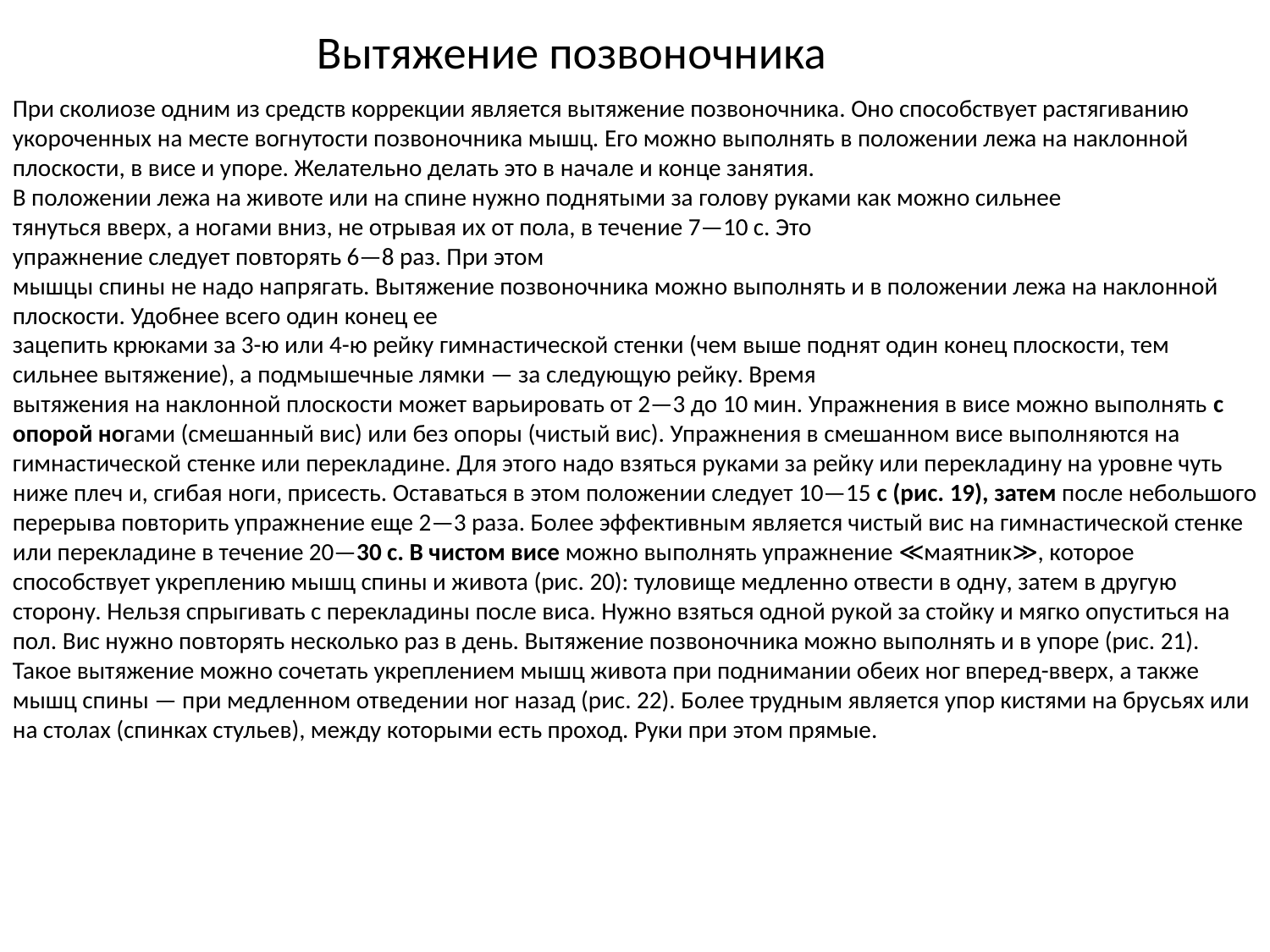

# Вытяжение позвоночника
При сколиозе одним из средств коррекции является вытяжение позвоночника. Оно способствует растягиванию укороченных на месте вогнутости позвоночника мышц. Его можно выполнять в положении лежа на наклонной плоскости, в висе и упоре. Желательно делать это в начале и конце занятия.
В положении лежа на животе или на спине нужно поднятыми за голову руками как можно сильнее
тянуться вверх, а ногами вниз, не отрывая их от пола, в течение 7—10 с. Это
упражнение следует повторять 6—8 раз. При этом
мышцы спины не надо напрягать. Вытяжение позвоночника можно выполнять и в положении лежа на наклонной плоскости. Удобнее всего один конец ее
зацепить крюками за 3-ю или 4-ю рейку гимнастической стенки (чем выше поднят один конец плоскости, тем сильнее вытяжение), а подмышечные лямки — за следующую рейку. Время
вытяжения на наклонной плоскости может варьировать от 2—3 до 10 мин. Упражнения в висе можно выполнять с опорой ногами (смешанный вис) или без опоры (чистый вис). Упражнения в смешанном висе выполняются на гимнастической стенке или перекладине. Для этого надо взяться руками за рейку или перекладину на уровне чуть ниже плеч и, сгибая ноги, присесть. Оставаться в этом положении следует 10—15 с (рис. 19), затем после небольшого перерыва повторить упражнение еще 2—3 раза. Более эффективным является чистый вис на гимнастической стенке или перекладине в течение 20—30 с. В чистом висе можно выполнять упражнение ≪маятник≫, которое способствует укреплению мышц спины и живота (рис. 20): туловище медленно отвести в одну, затем в другую сторону. Нельзя спрыгивать с перекладины после виса. Нужно взяться одной рукой за стойку и мягко опуститься на пол. Вис нужно повторять несколько раз в день. Вытяжение позвоночника можно выполнять и в упоре (рис. 21). Такое вытяжение можно сочетать укреплением мышц живота при поднимании обеих ног вперед-вверх, а также мышц спины — при медленном отведении ног назад (рис. 22). Более трудным является упор кистями на брусьях или на столах (спинках стульев), между которыми есть проход. Руки при этом прямые.